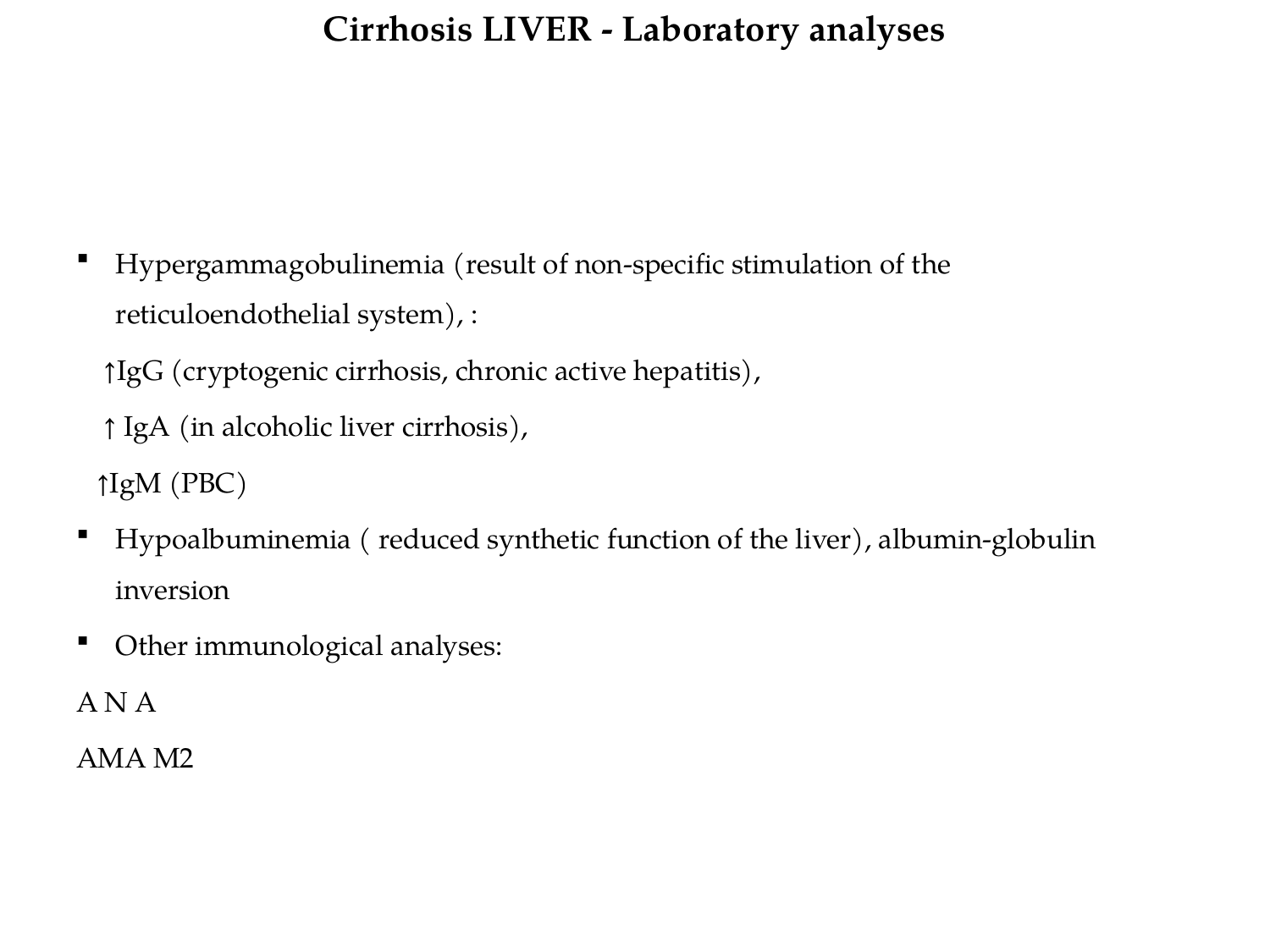

Cirrhosis LIVER - Laboratory analyses
Hypergammagobulinemia (result of non-specific stimulation of the reticuloendothelial system), :
    ↑IgG (cryptogenic cirrhosis, chronic active hepatitis),
    ↑ IgA (in alcoholic liver cirrhosis),
   ↑IgM (PBC)
Hypoalbuminemia ( reduced synthetic function of the liver), albumin-globulin inversion
Other immunological analyses:
A N A
AMA M2